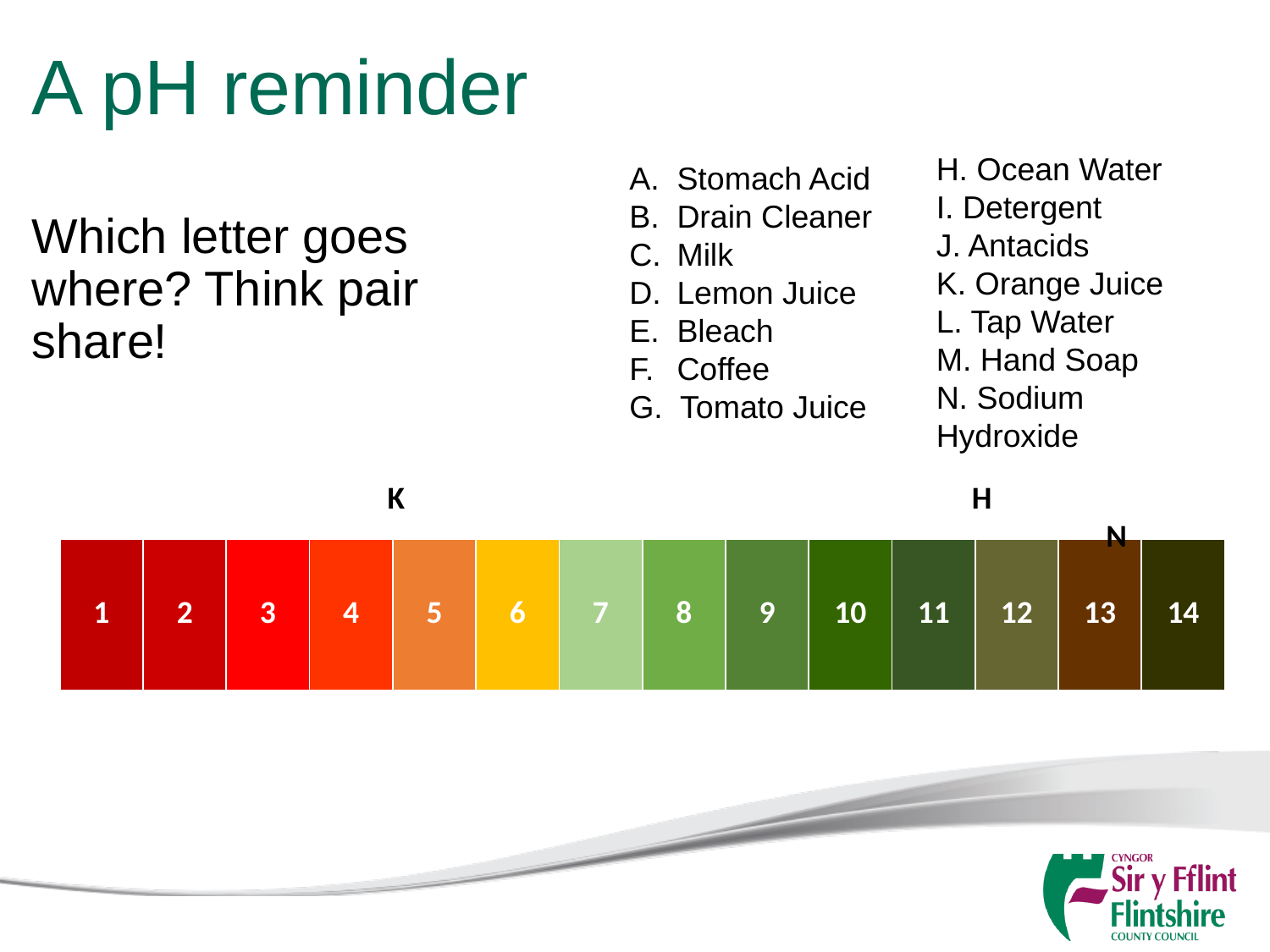

# A pH reminder
H. Ocean Water
I. Detergent
J. Antacids
K. Orange Juice
L. Tap Water
M. Hand Soap
N. Sodium Hydroxide
Stomach Acid
Drain Cleaner
Milk
Lemon Juice
Bleach
Coffee
G.  Tomato Juice

Which letter goes where? Think pair share!
		        K					 H									  N
| 1 | 2 | 3 | 4 | 5 | 6 | 7 | 8 | 9 | 10 | 11 | 12 | 13 | 14 |
| --- | --- | --- | --- | --- | --- | --- | --- | --- | --- | --- | --- | --- | --- |